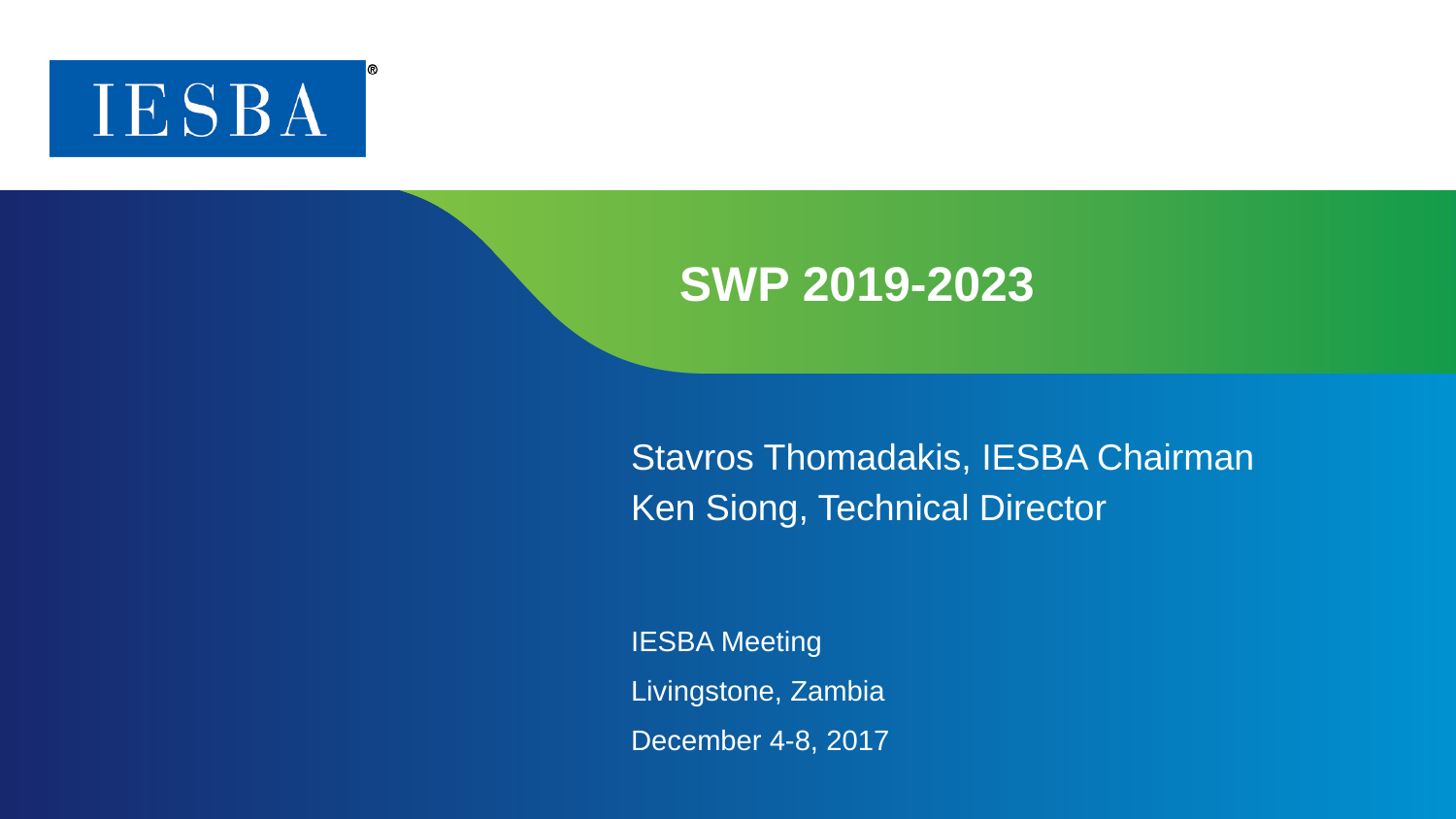

# SWP 2019-2023
Stavros Thomadakis, IESBA Chairman
Ken Siong, Technical Director
IESBA Meeting
Livingstone, Zambia
December 4-8, 2017